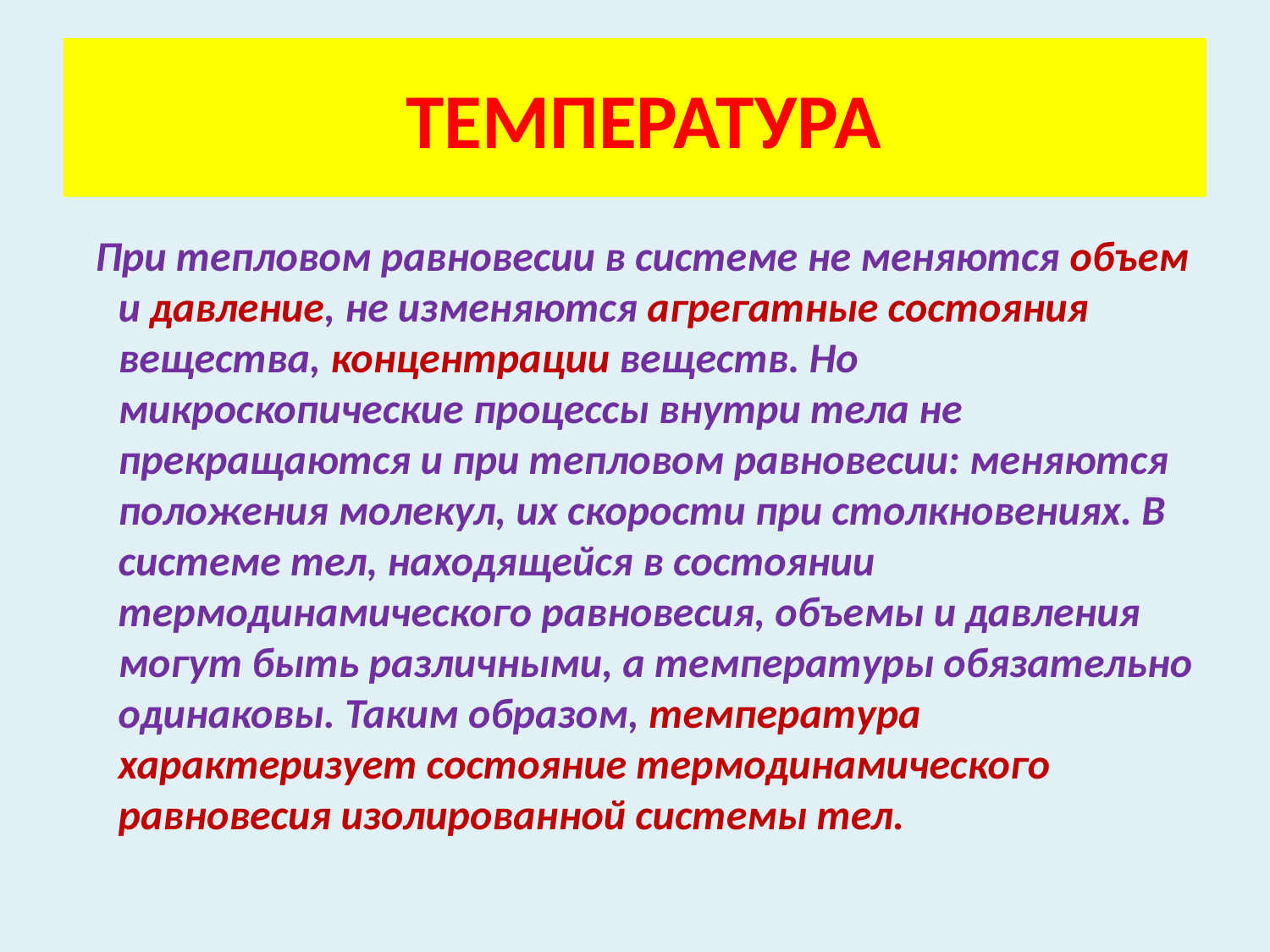

# ТЕМПЕРАТУРА
  При тепловом равновесии в системе не меняются объем и давление, не изменяются агрегатные состояния вещества, концентрации веществ. Но микроскопические процессы внутри тела не прекращаются и при тепловом равновесии: меняются положения молекул, их скорости при столкновениях. В системе тел, находящейся в состоянии термодинамического равновесия, объемы и давления могут быть различными, а температуры обязательно одинаковы. Таким образом, температура характеризует состояние термодинамического равновесия изолированной системы тел.